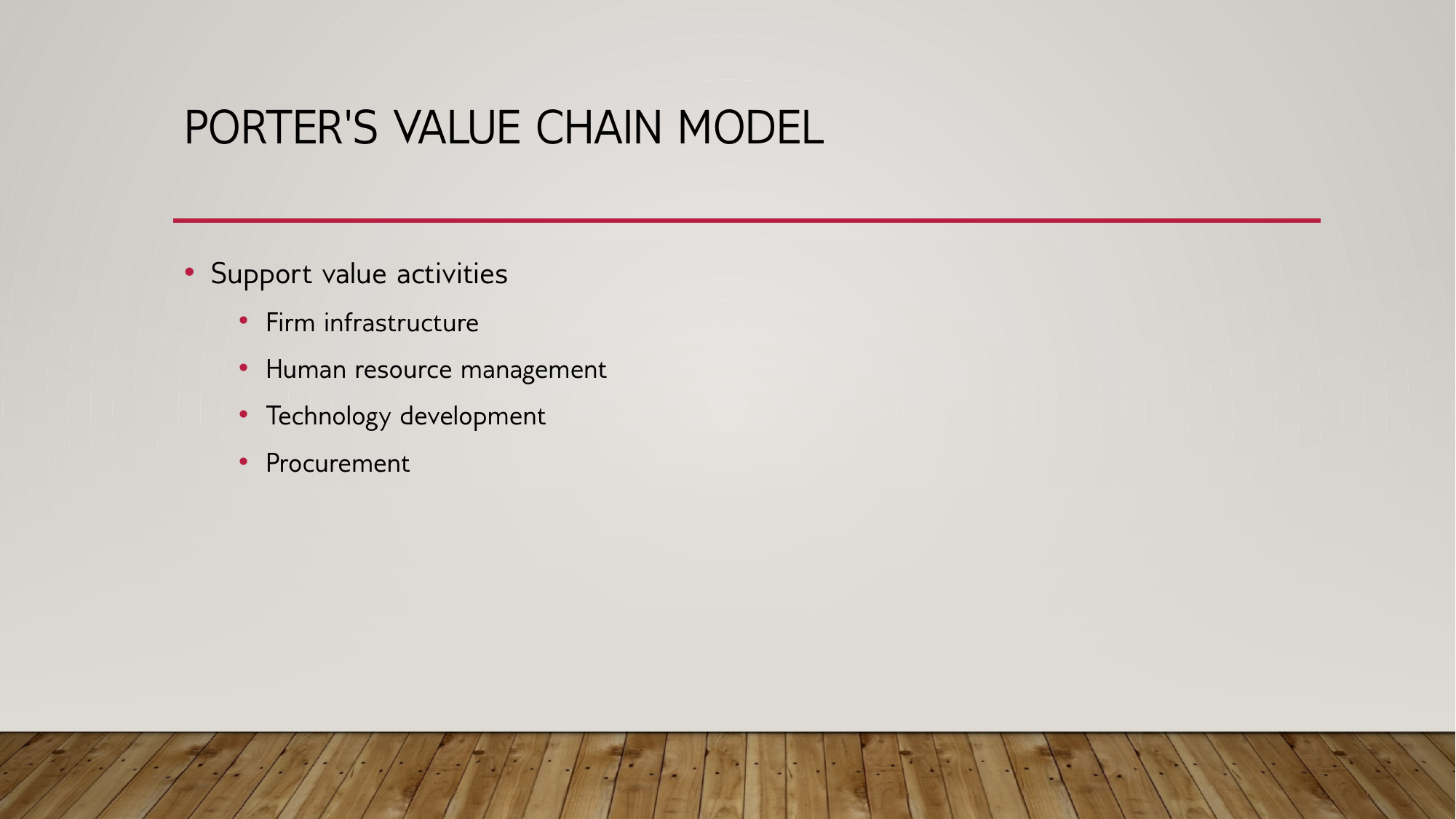

# PORTER'S VALUE CHAIN MODEL
Support value activities
Firm infrastructure
Human resource management
Technology development
Procurement